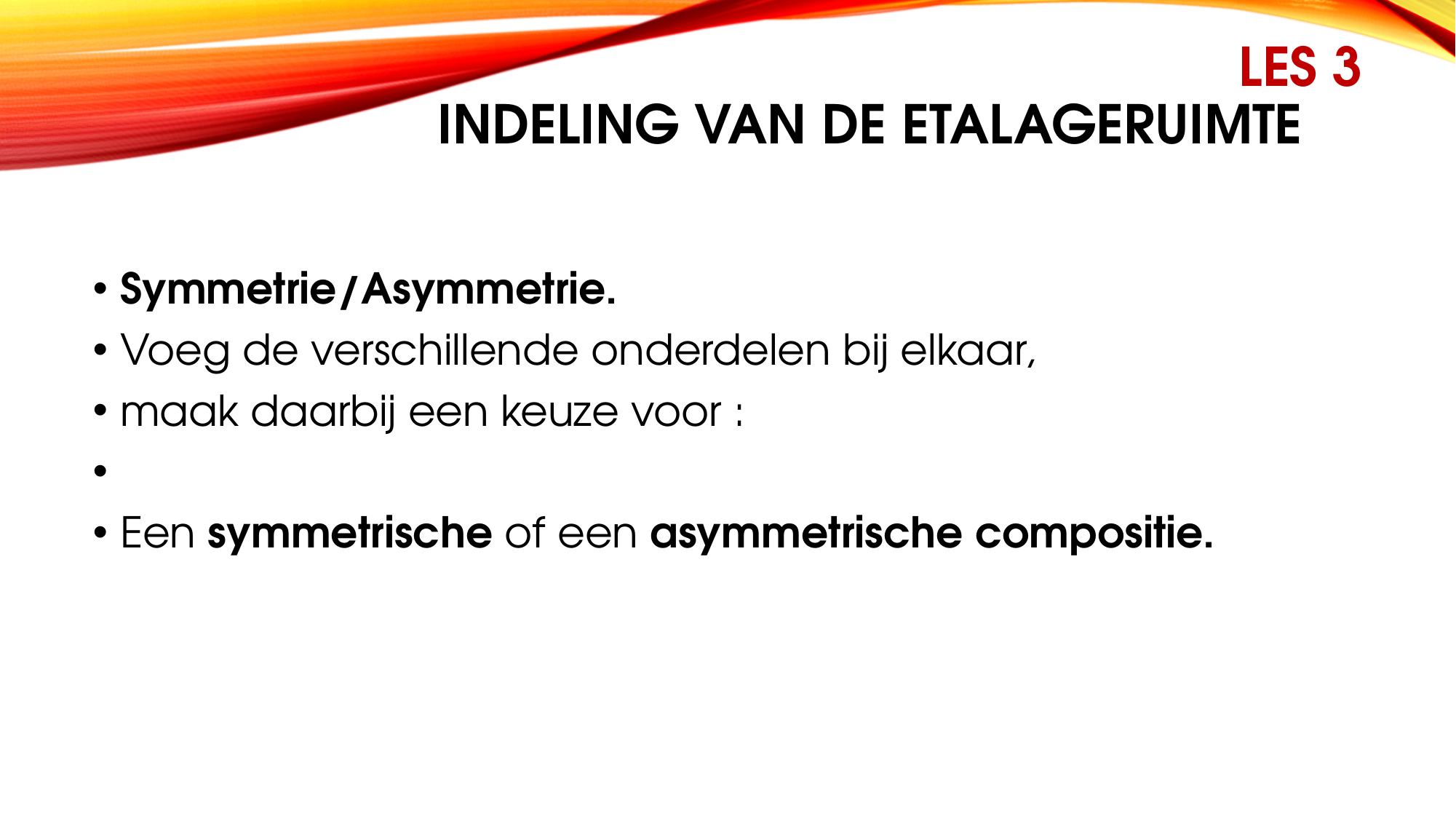

# Les 3 Indeling van de etalageruimte
Symmetrie/Asymmetrie.
Voeg de verschillende onderdelen bij elkaar,
maak daarbij een keuze voor :

Een symmetrische of een asymmetrische compositie.